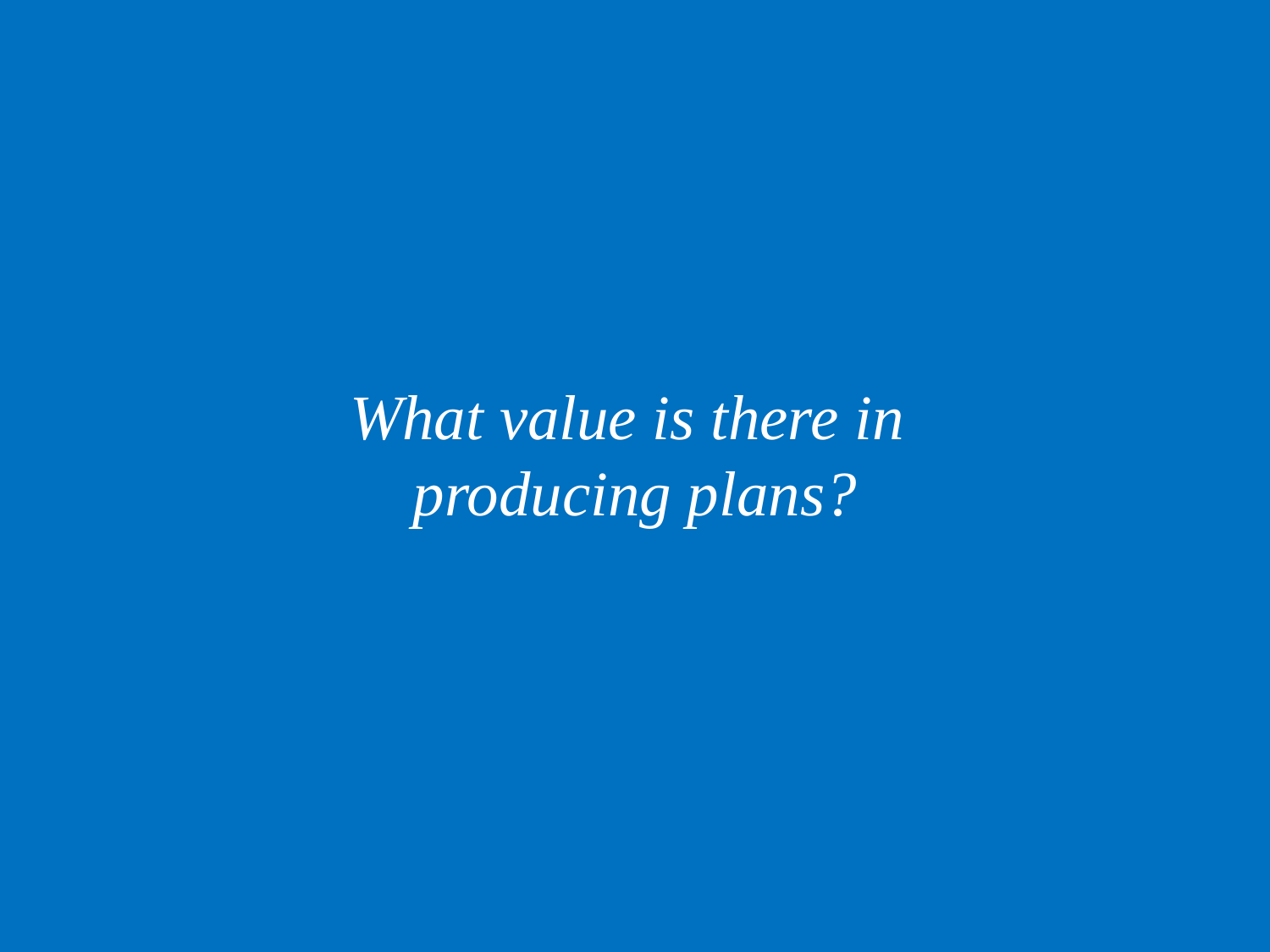

What value is there in
producing plans?